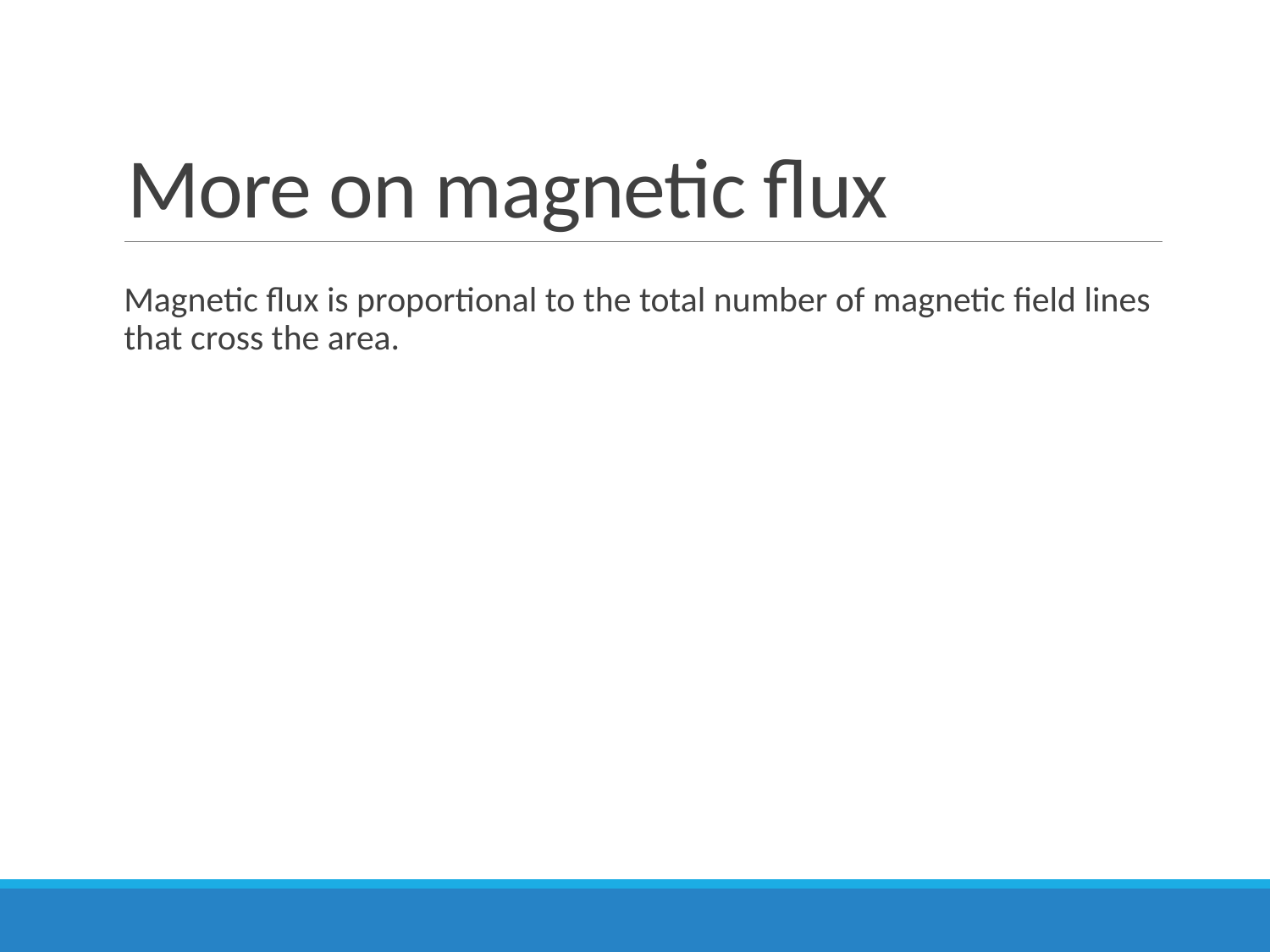

# More on magnetic flux
Magnetic flux is proportional to the total number of magnetic field lines that cross the area.